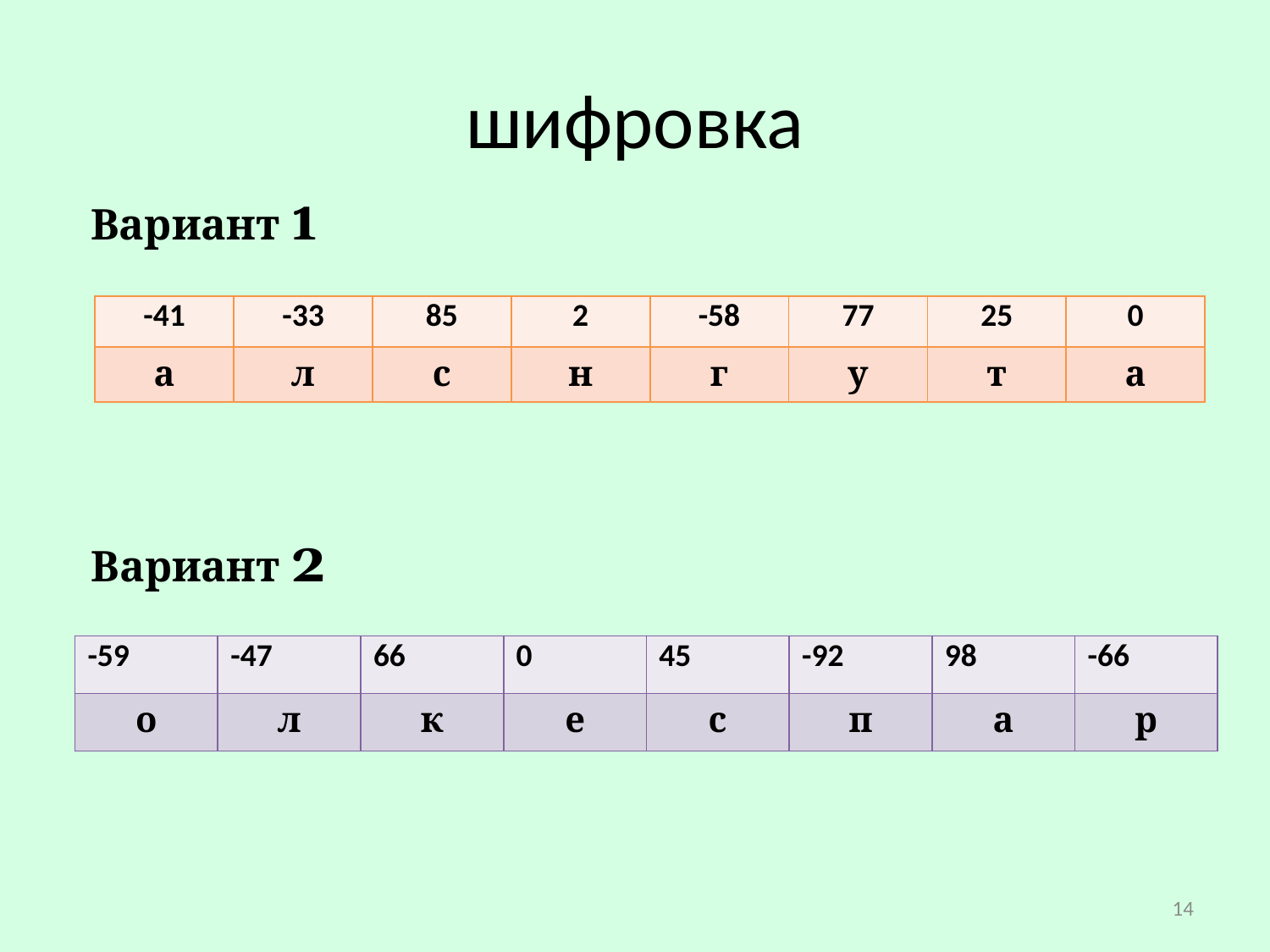

# шифровка
Вариант 1
| -41 | -33 | 85 | 2 | -58 | 77 | 25 | 0 |
| --- | --- | --- | --- | --- | --- | --- | --- |
| а | л | с | н | г | у | т | а |
Вариант 2
| -59 | -47 | 66 | 0 | 45 | -92 | 98 | -66 |
| --- | --- | --- | --- | --- | --- | --- | --- |
| о | л | к | е | с | п | а | р |
14